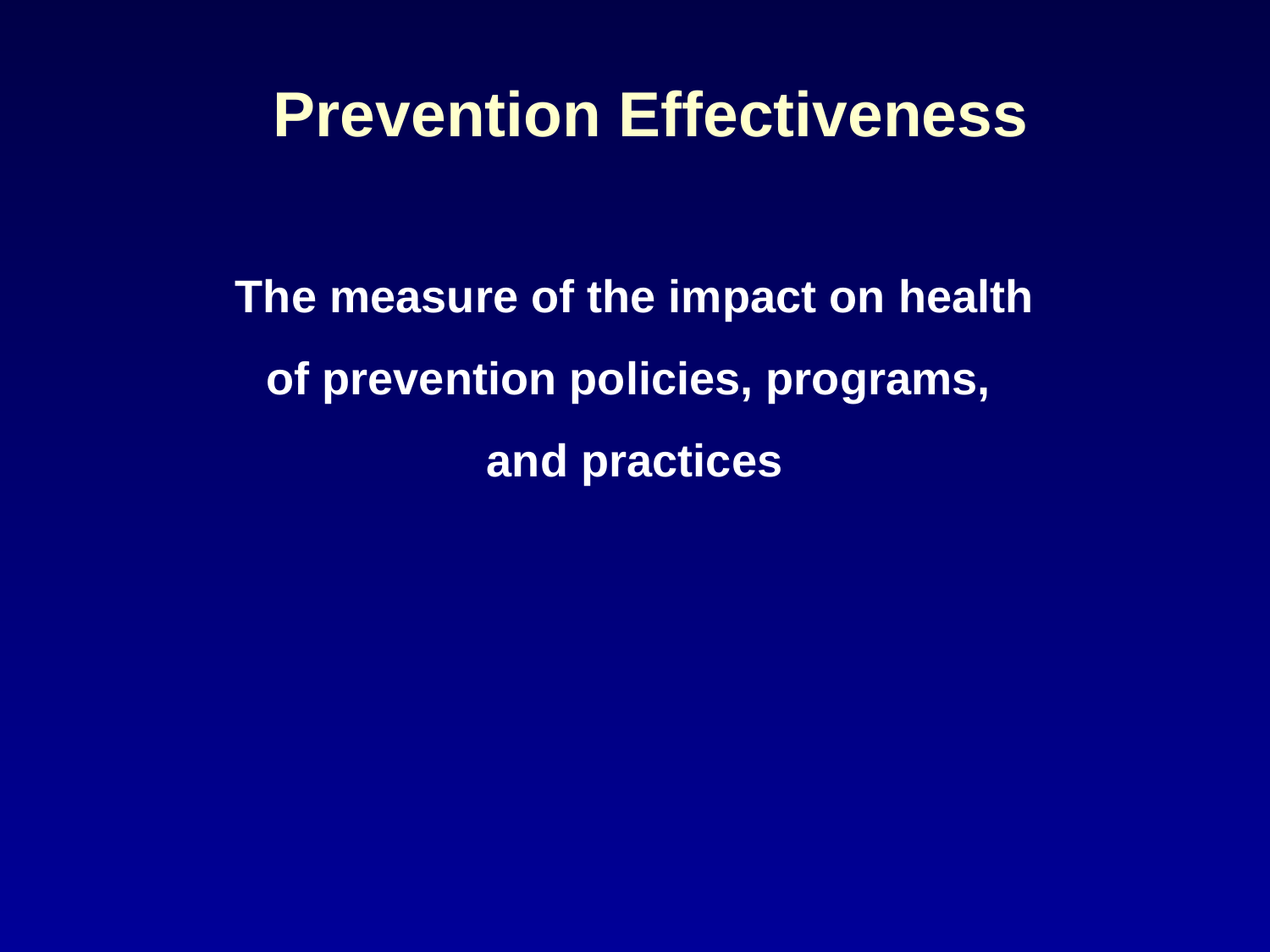

# Prevention Effectiveness
The measure of the impact on health
of prevention policies, programs,
and practices